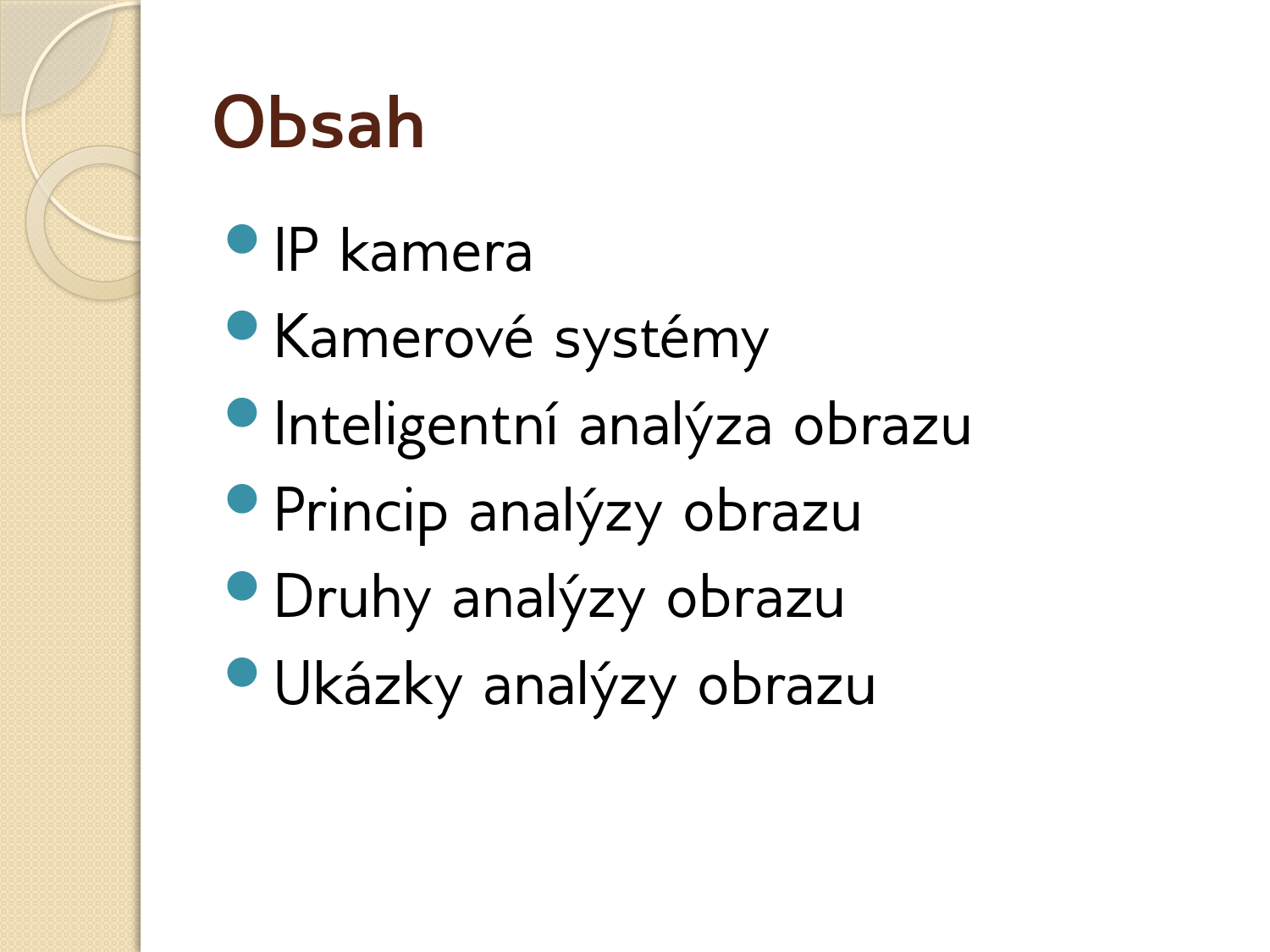

# Obsah
IP kamera
Kamerové systémy
Inteligentní analýza obrazu
Princip analýzy obrazu
Druhy analýzy obrazu
Ukázky analýzy obrazu